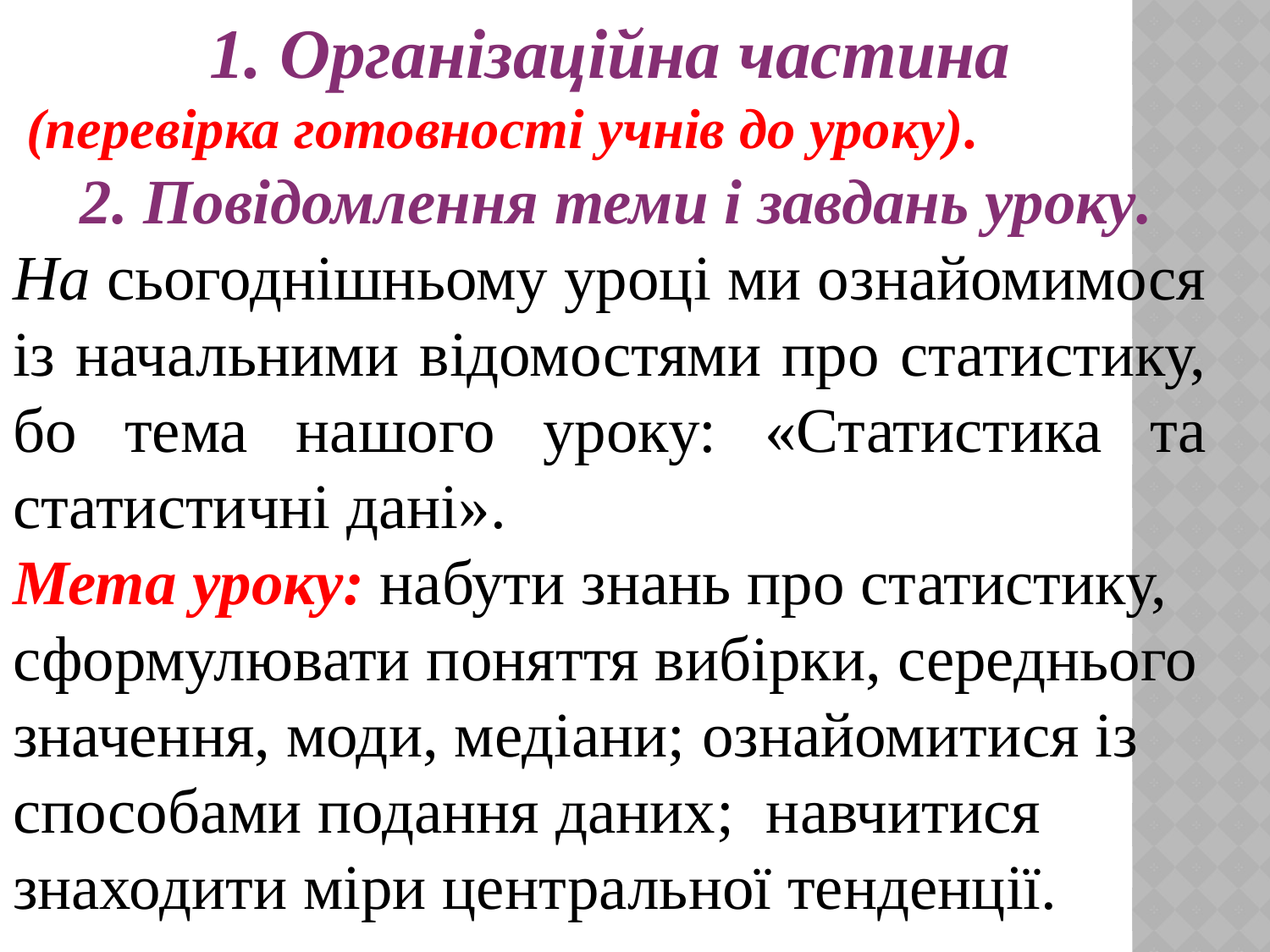

1. Організаційна частина
 (перевірка готовності учнів до уроку).
  2. Повідомлення теми і завдань уроку.
На сьогоднішньому уроці ми ознайомимося із начальними відомостями про статистику, бо тема нашого уроку: «Статистика та статистичні дані».
Мета уроку: набути знань про статистику, сформулювати поняття вибірки, середнього значення, моди, медіани; ознайомитися із способами подання даних;  навчитися знаходити міри центральної тенденції.